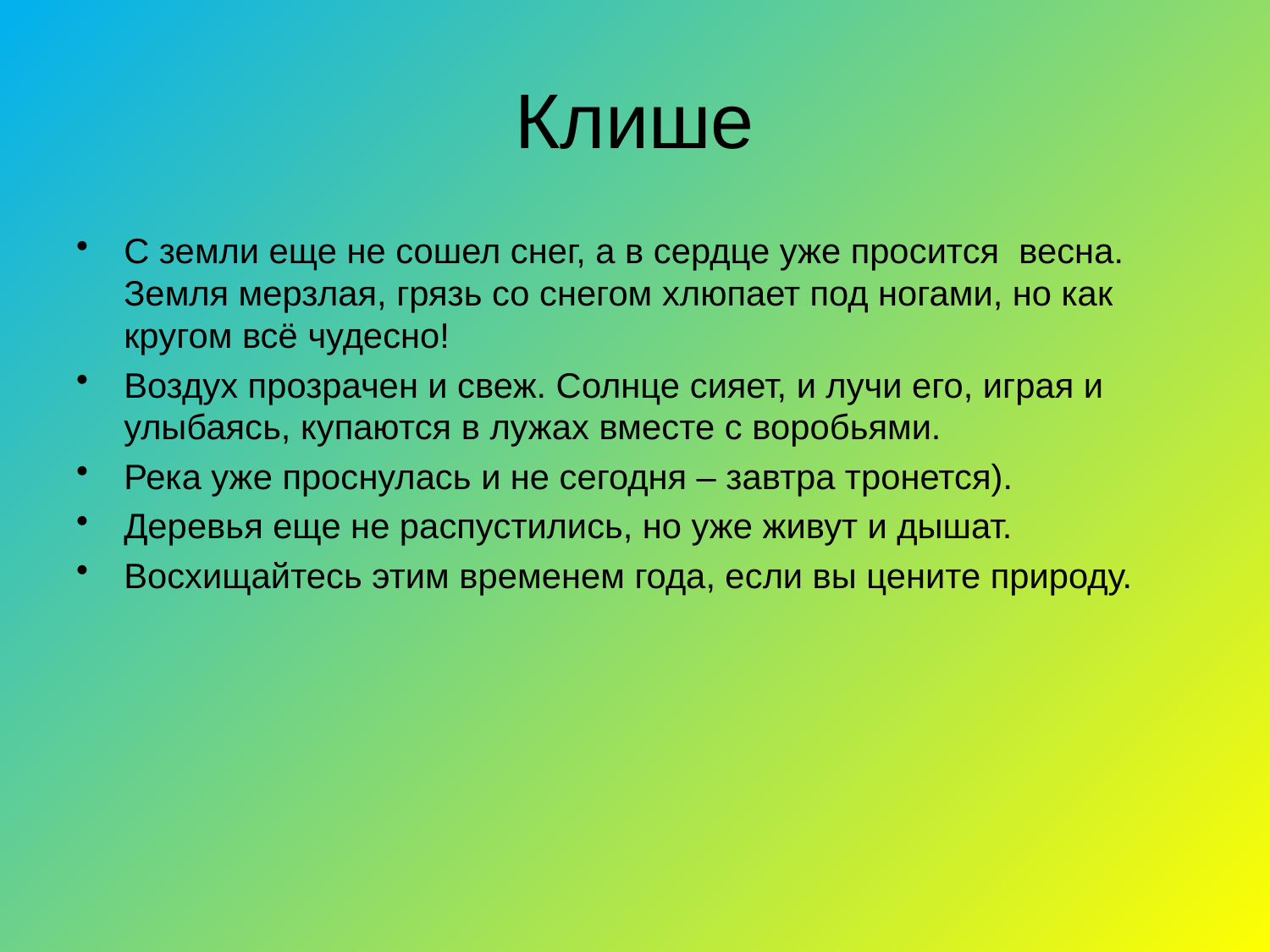

# Клише
С земли еще не сошел снег, а в сердце уже просится  весна. Земля мерзлая, грязь со снегом хлюпает под ногами, но как кругом всё чудесно!
Воздух прозрачен и свеж. Солнце сияет, и лучи его, играя и улыбаясь, купаются в лужах вместе с воробьями.
Река уже проснулась и не сегодня – завтра тронется).
Деревья еще не распустились, но уже живут и дышат.
Восхищайтесь этим временем года, если вы цените природу.